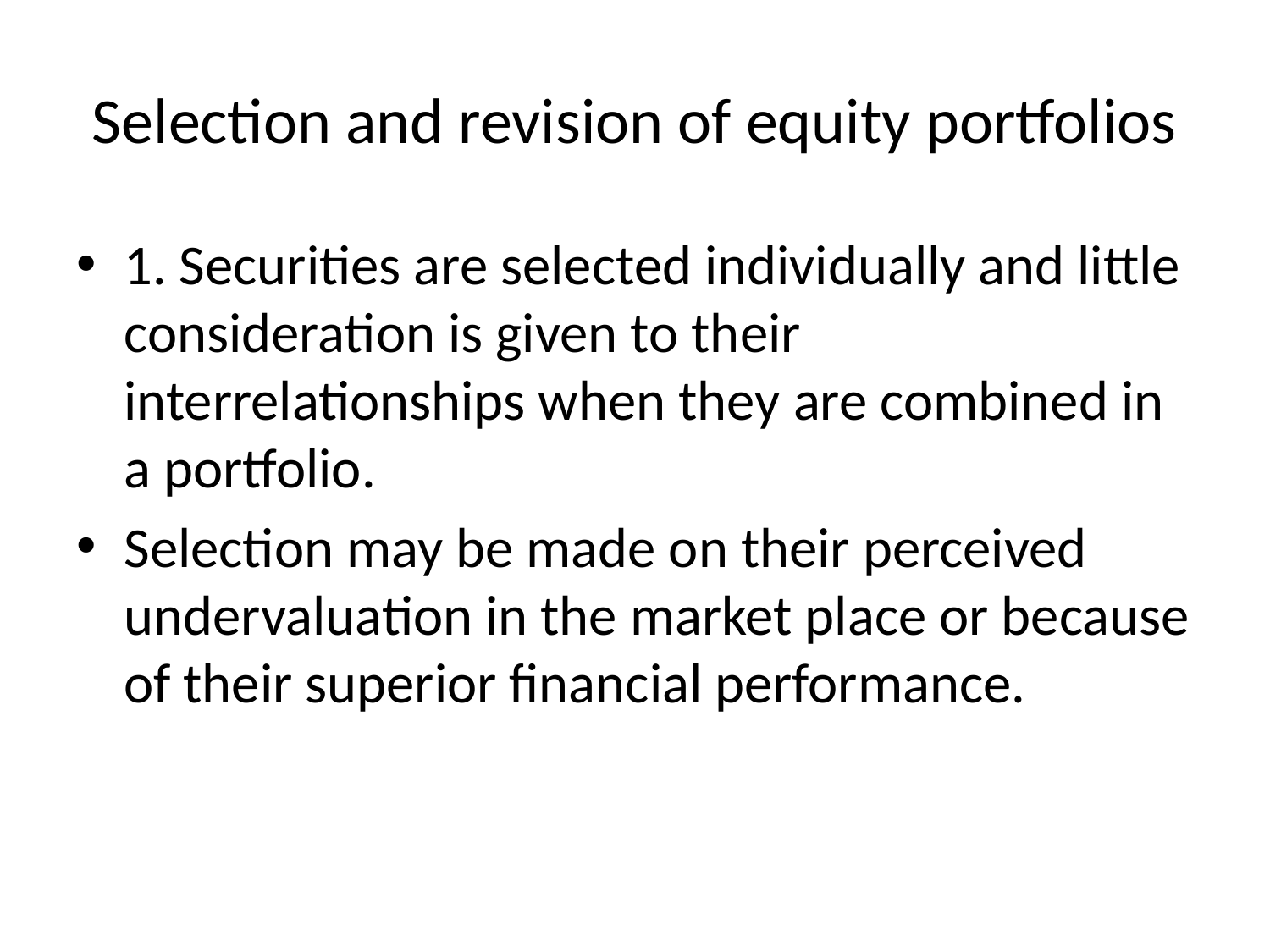

# Selection and revision of equity portfolios
1. Securities are selected individually and little consideration is given to their interrelationships when they are combined in a portfolio.
Selection may be made on their perceived undervaluation in the market place or because of their superior financial performance.